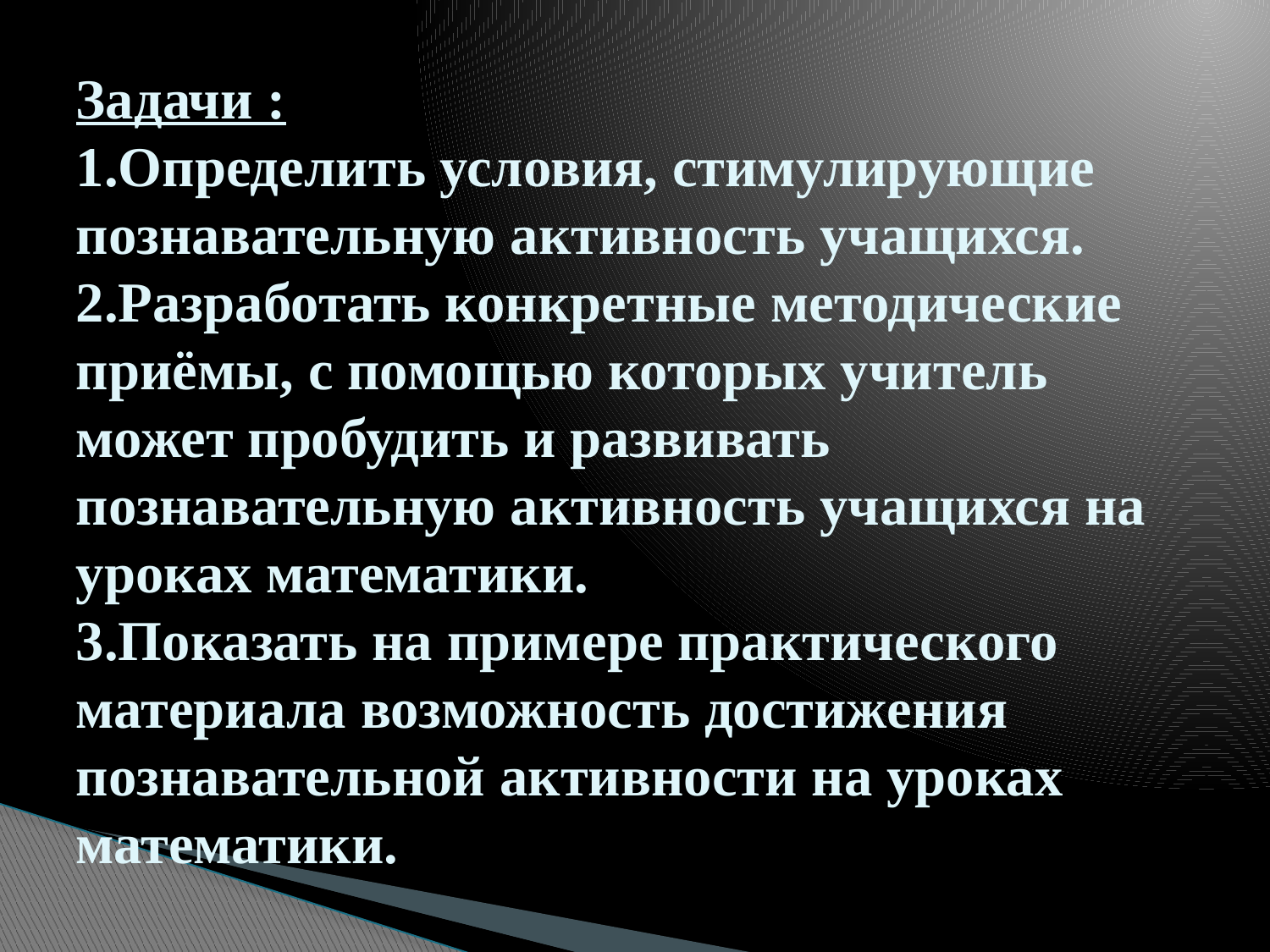

# Задачи :  1.Определить условия, стимулирующие познавательную активность учащихся. 2.Разработать конкретные методические приёмы, с помощью которых учитель может пробудить и развивать познавательную активность учащихся на уроках математики. 3.Показать на примере практического материала возможность достижения познавательной активности на уроках математики.